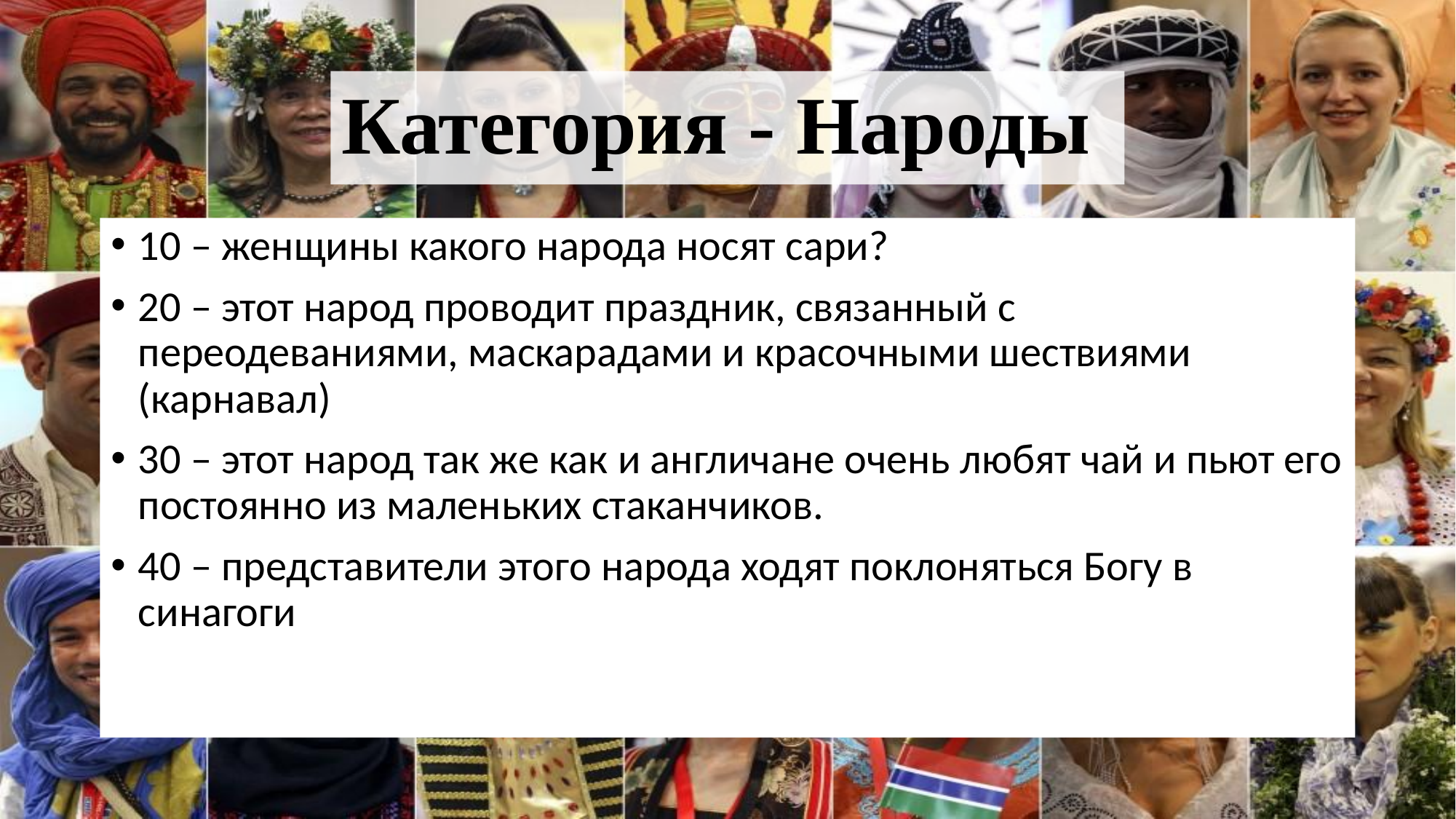

# Категория - Народы
10 – женщины какого народа носят сари?
20 – этот народ проводит праздник, связанный с переодеваниями, маскарадами и красочными шествиями (карнавал)
30 – этот народ так же как и англичане очень любят чай и пьют его постоянно из маленьких стаканчиков.
40 – представители этого народа ходят поклоняться Богу в синагоги